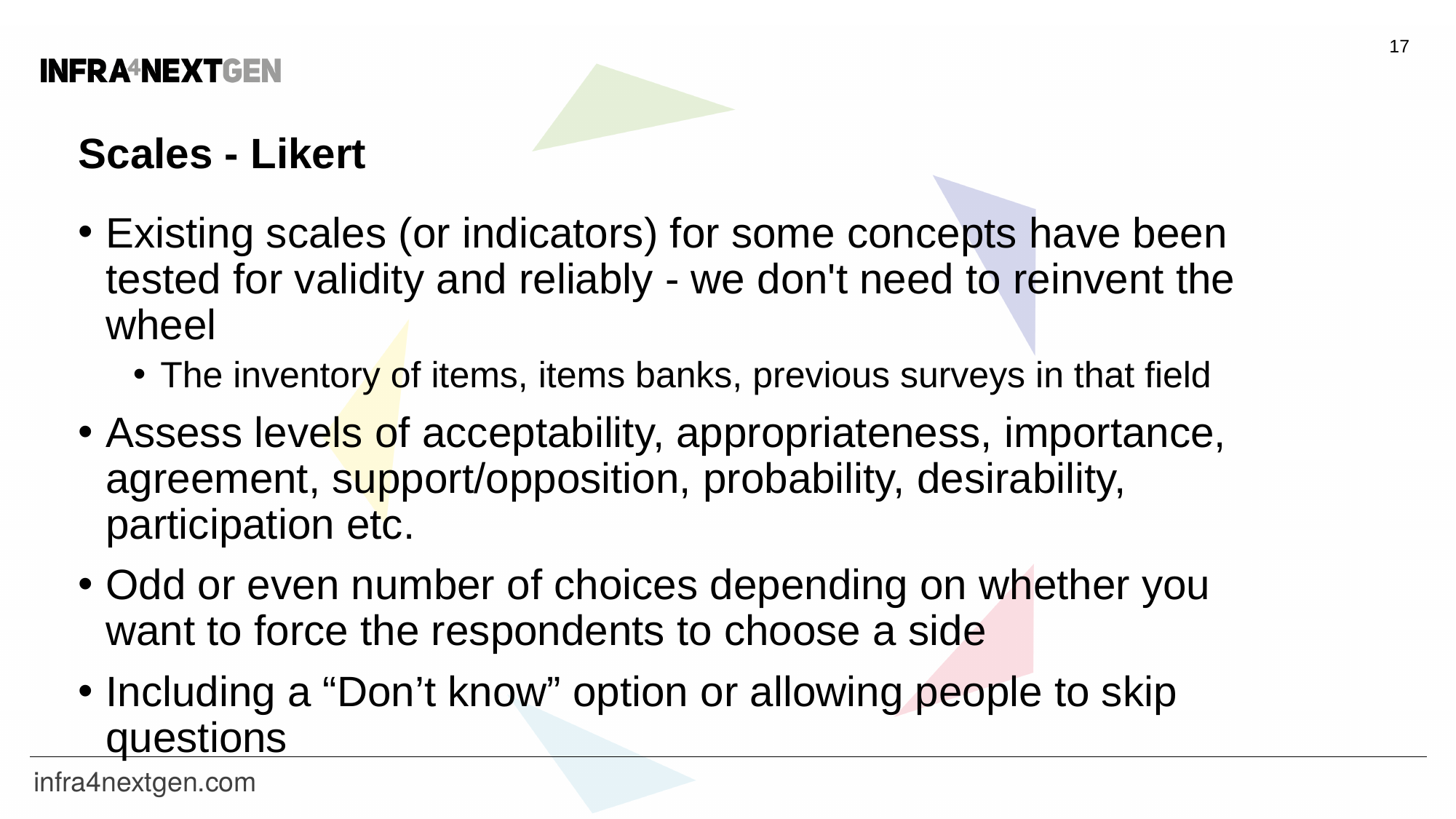

17
# Scales - Likert
Existing scales (or indicators) for some concepts have been tested for validity and reliably - we don't need to reinvent the wheel
The inventory of items, items banks, previous surveys in that field
Assess levels of acceptability, appropriateness, importance, agreement, support/opposition, probability, desirability, participation etc.
Odd or even number of choices depending on whether you want to force the respondents to choose a side
Including a “Don’t know” option or allowing people to skip questions

infra4nextgen.com